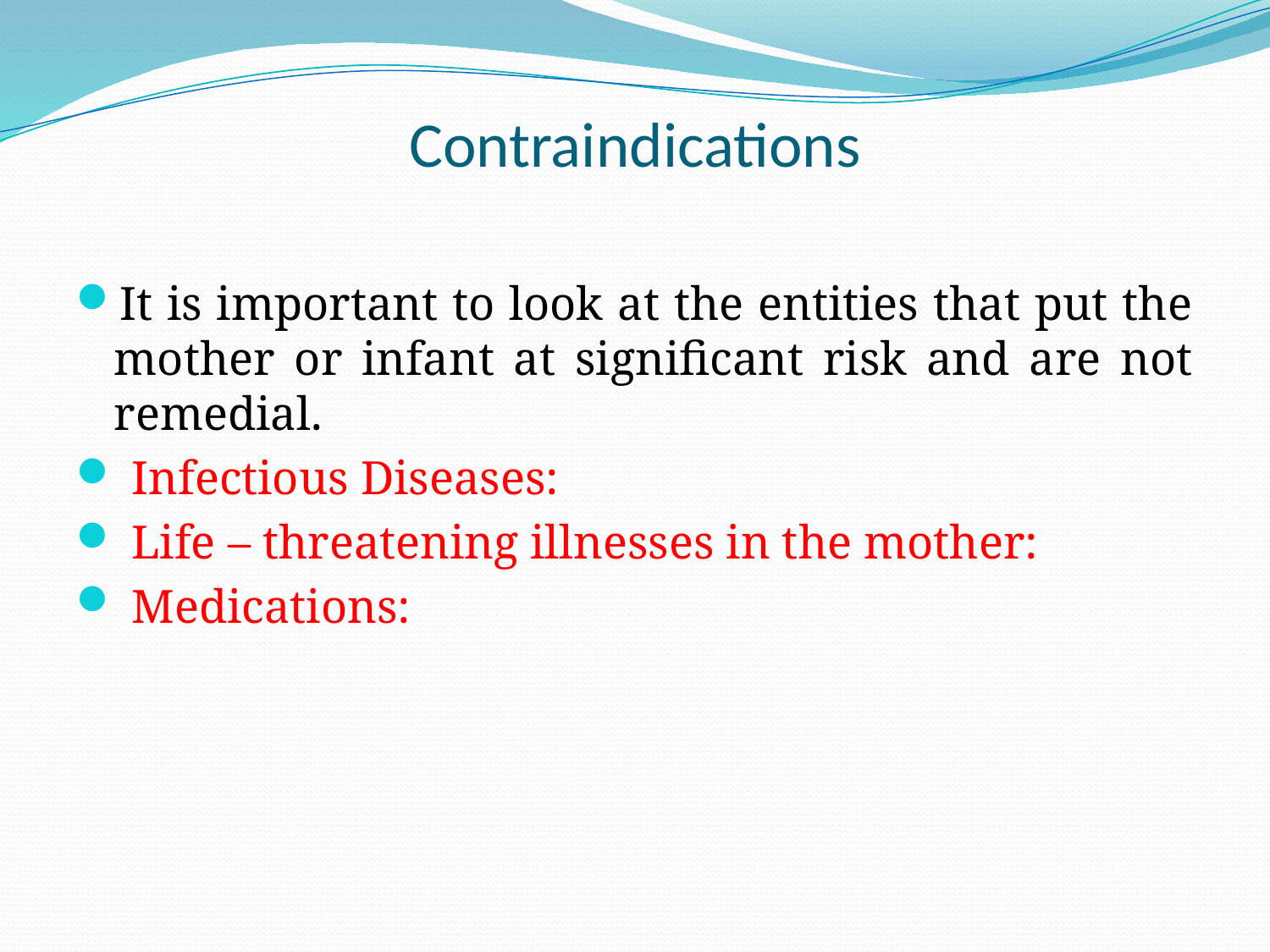

# Contraindications
It is important to look at the entities that put the mother or infant at significant risk and are not remedial.
 Infectious Diseases:
 Life – threatening illnesses in the mother:
 Medications: